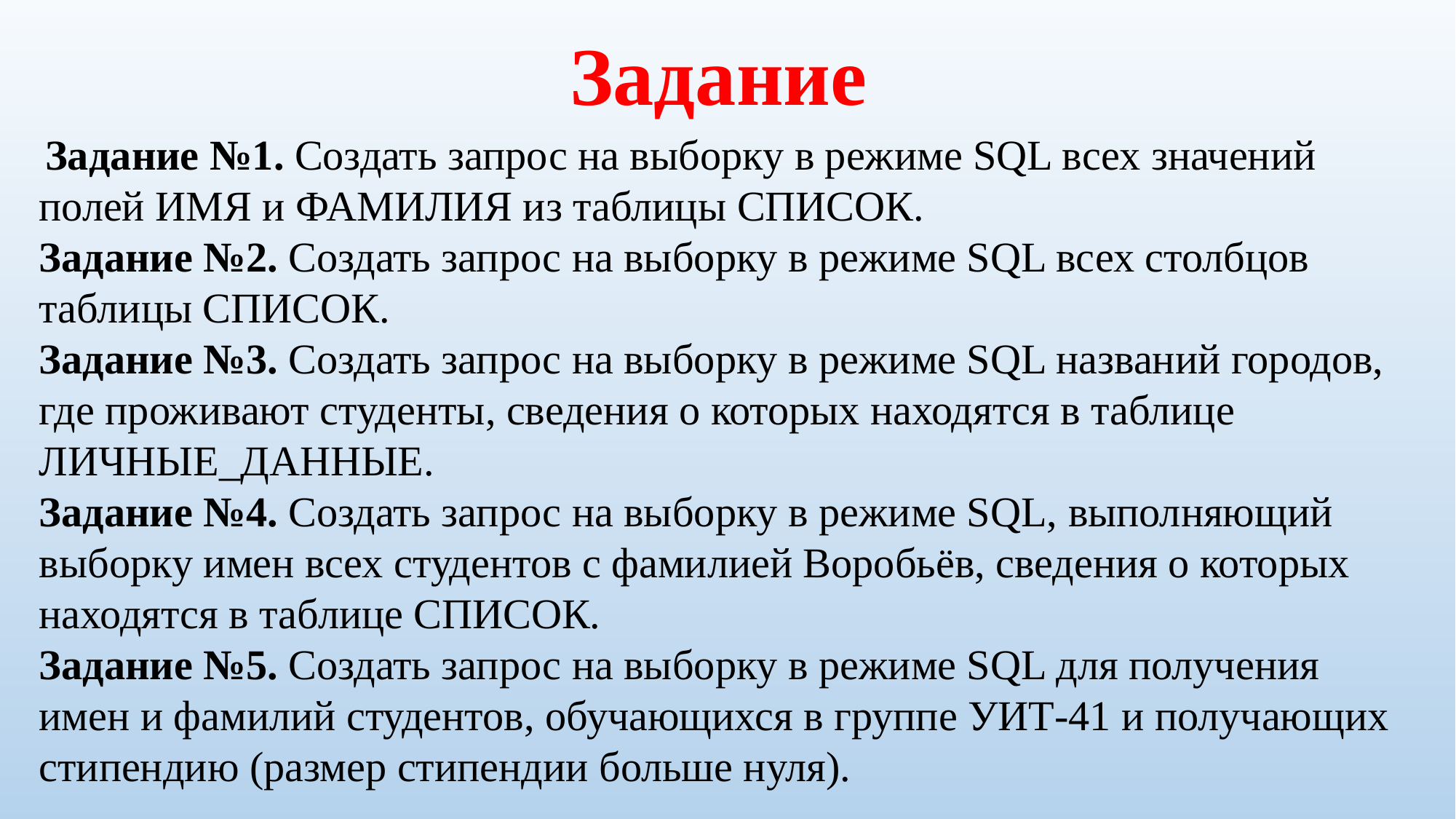

# Задание
 Задание №1. Создать запрос на выборку в режиме SQL всех значений полей ИМЯ и ФАМИЛИЯ из таблицы СПИСОК.
Задание №2. Создать запрос на выборку в режиме SQL всех столбцов таблицы СПИСОК.
Задание №3. Создать запрос на выборку в режиме SQL названий городов, где проживают студенты, сведения о которых находятся в таблице ЛИЧНЫЕ_ДАННЫЕ.
Задание №4. Создать запрос на выборку в режиме SQL, выполняющий выборку имен всех студентов с фамилией Воробьёв, сведения о которых находятся в таблице СПИСОК.
Задание №5. Создать запрос на выборку в режиме SQL для получения имен и фамилий студентов, обучающихся в группе УИТ-41 и получающих стипендию (размер стипендии больше нуля).